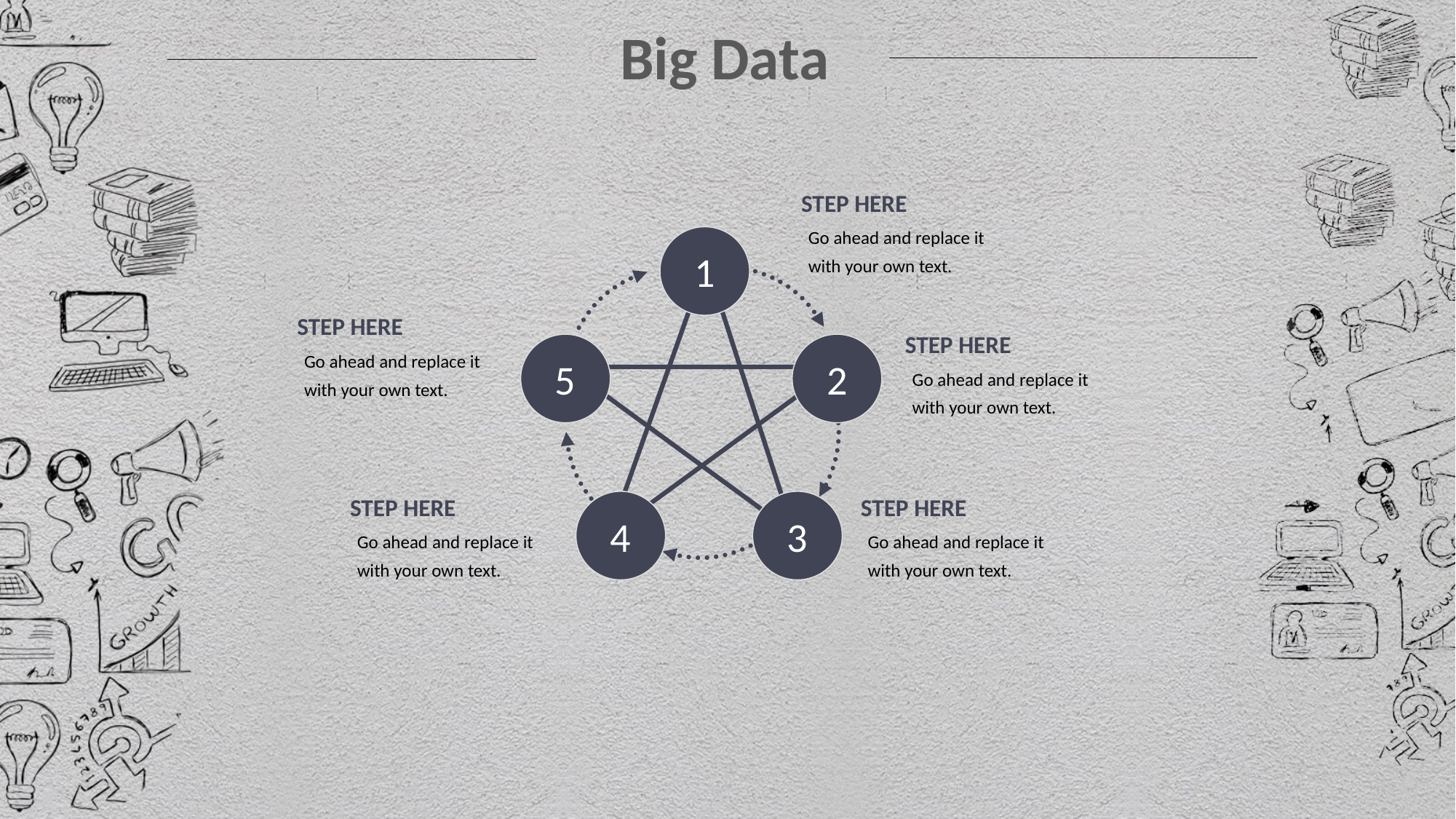

STEP HERE
Go ahead and replace it with your own text.
1

STEP HERE
STEP HERE
5
2
Go ahead and replace it with your own text.
Go ahead and replace it with your own text.

STEP HERE
STEP HERE
4
3
Go ahead and replace it with your own text.
Go ahead and replace it with your own text.